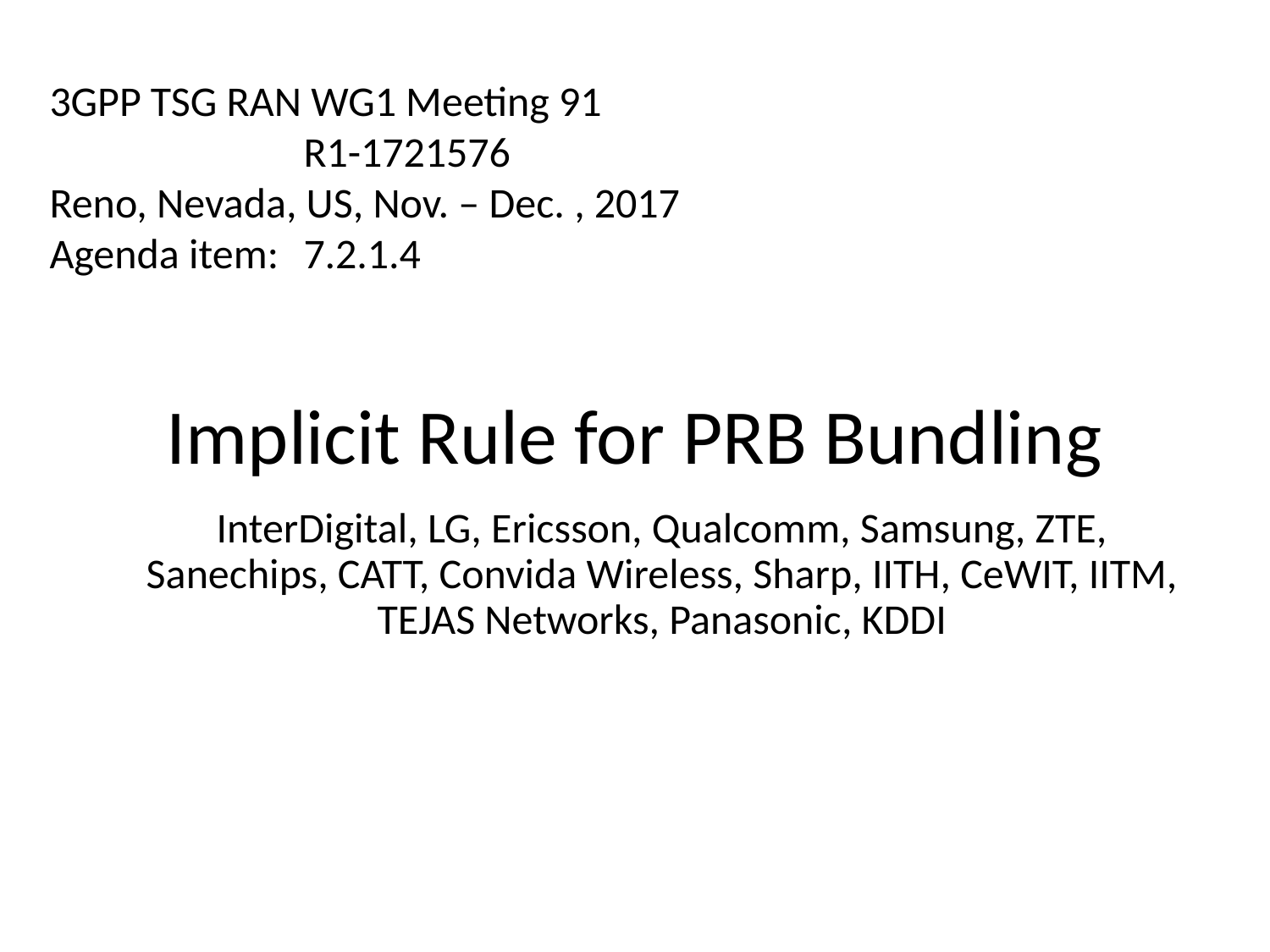

3GPP TSG RAN WG1 Meeting 91 							R1-1721576
Reno, Nevada, US, Nov. – Dec. , 2017
Agenda item:	7.2.1.4
# Implicit Rule for PRB Bundling
InterDigital, LG, Ericsson, Qualcomm, Samsung, ZTE, Sanechips, CATT, Convida Wireless, Sharp, IITH, CeWIT, IITM, TEJAS Networks, Panasonic, KDDI